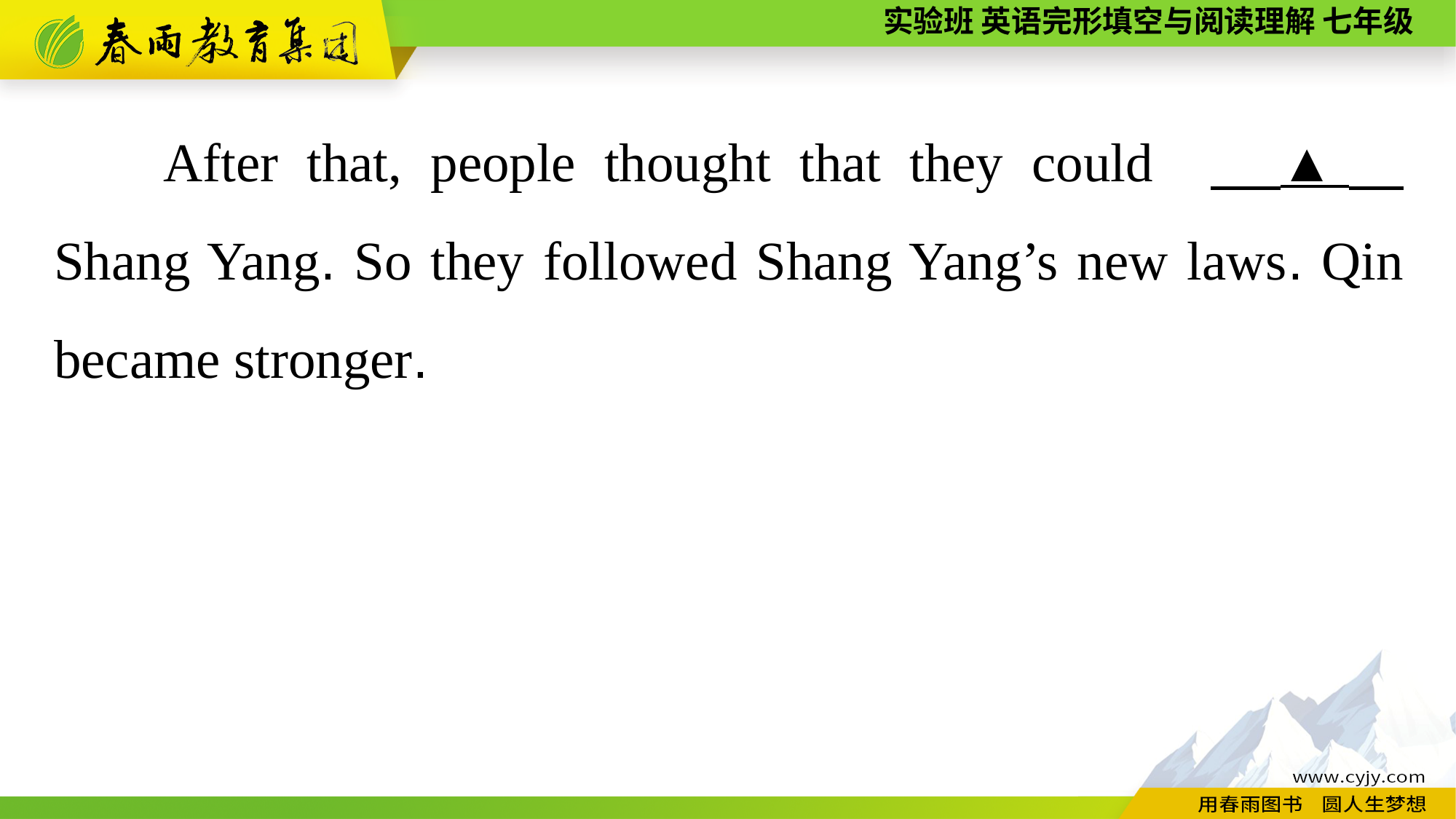

After that, people thought that they could 　▲　 Shang Yang. So they followed Shang Yang’s new laws. Qin became stronger.